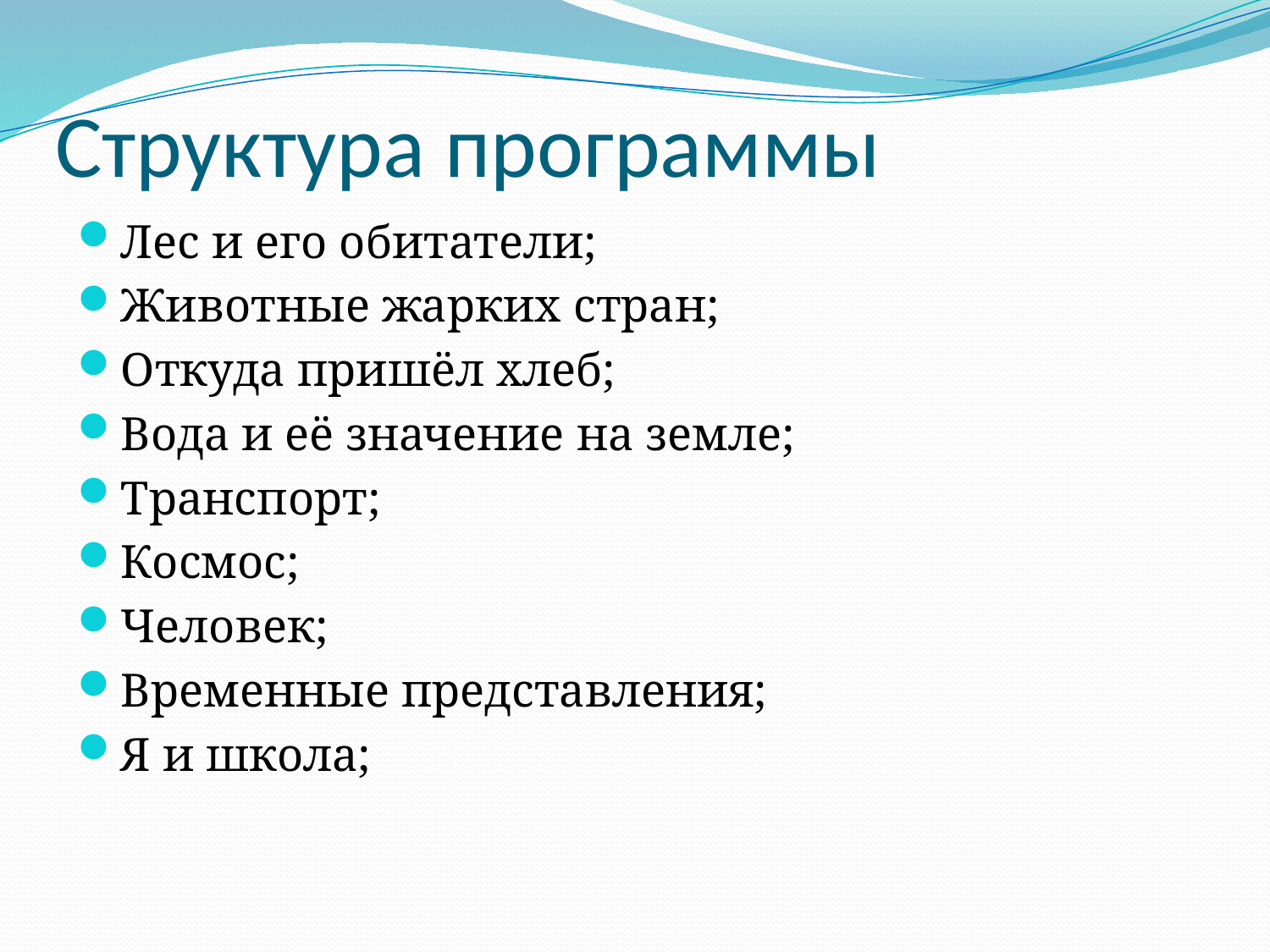

# Структура программы
Лес и его обитатели;
Животные жарких стран;
Откуда пришёл хлеб;
Вода и её значение на земле;
Транспорт;
Космос;
Человек;
Временные представления;
Я и школа;